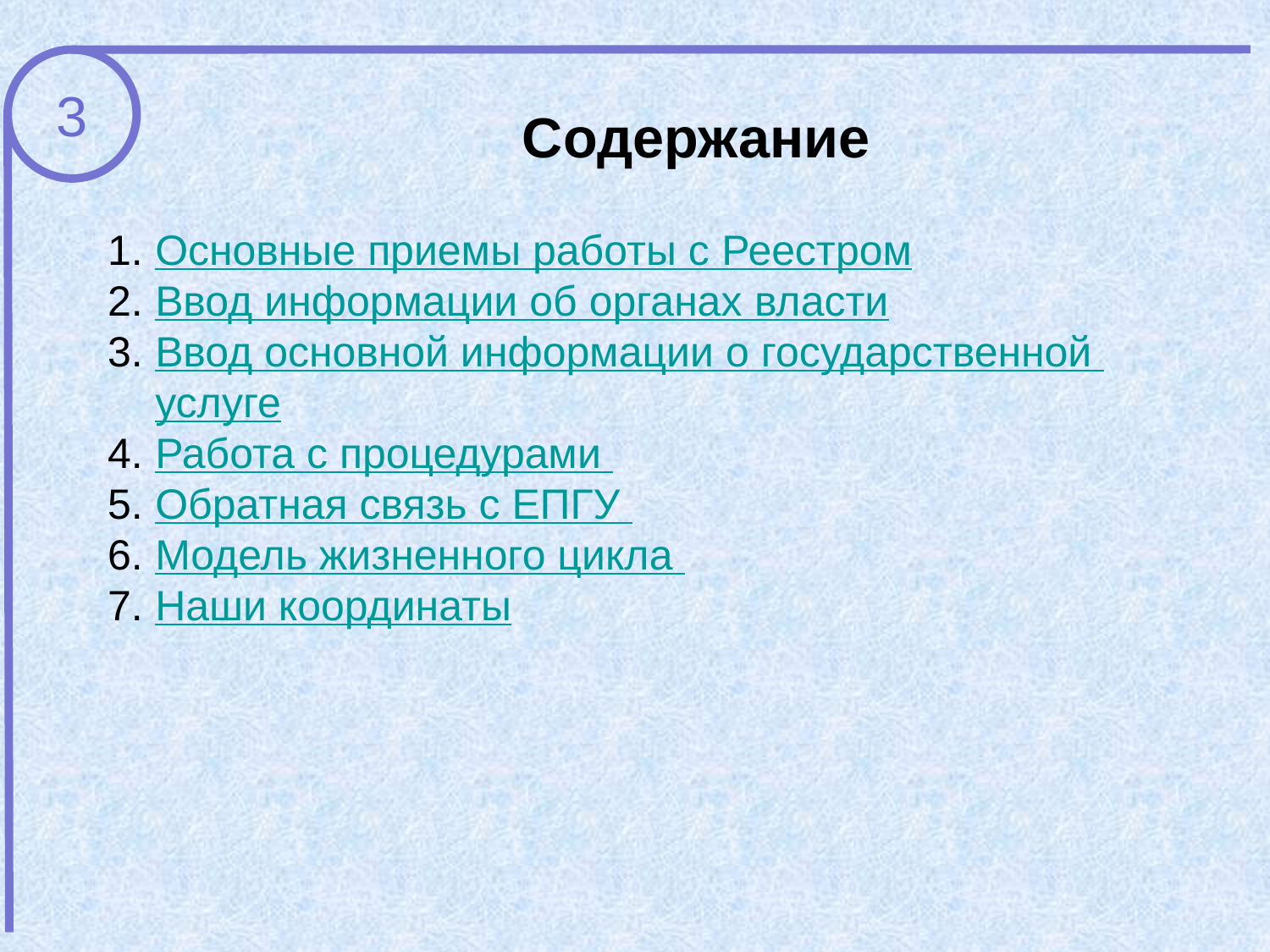

3
Содержание
Основные приемы работы с Реестром
Ввод информации об органах власти
Ввод основной информации о государственной услуге
Работа с процедурами
Обратная связь с ЕПГУ
Модель жизненного цикла
Наши координаты